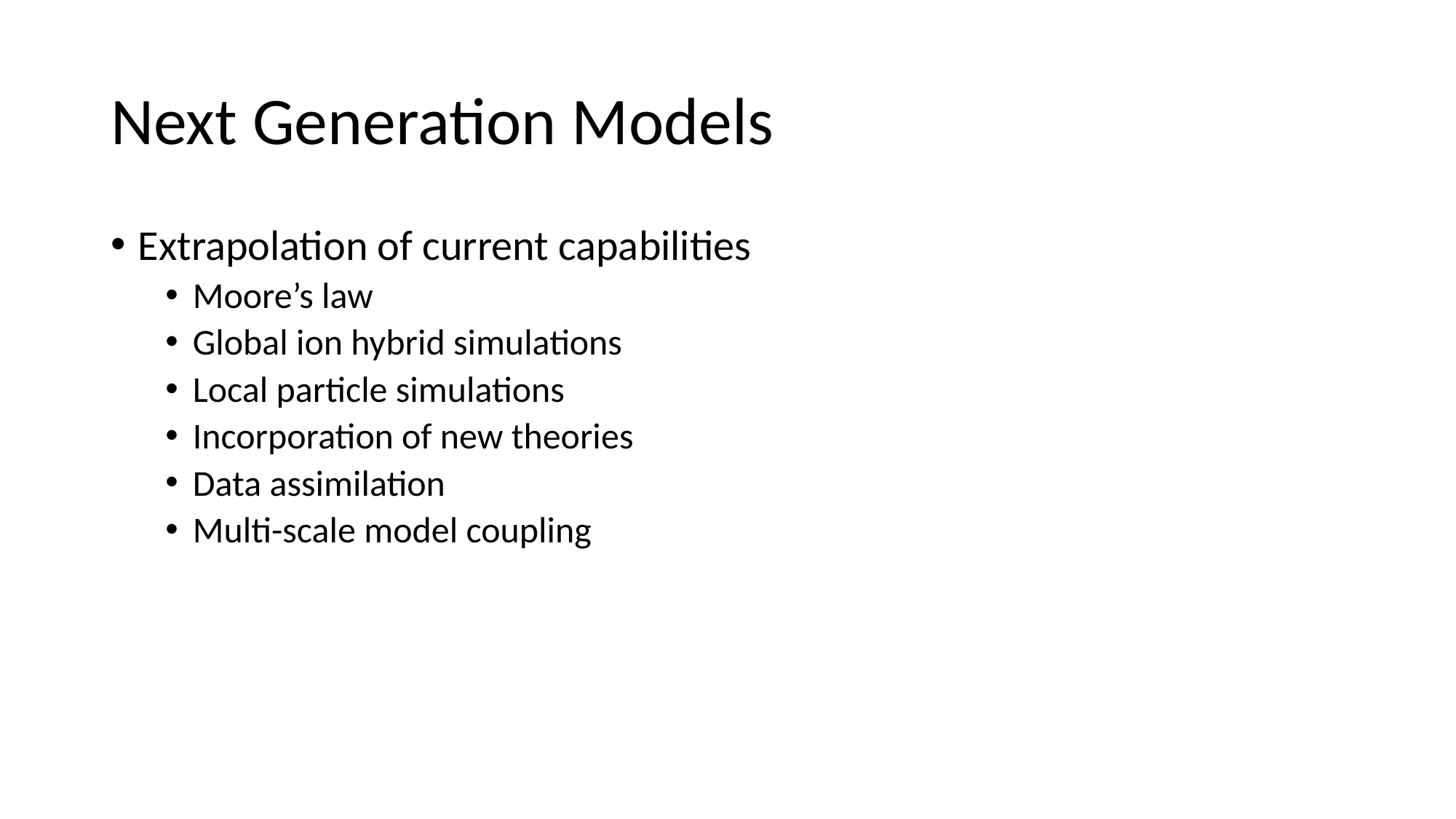

# Next Generation Models
Extrapolation of current capabilities
Moore’s law
Global ion hybrid simulations
Local particle simulations
Incorporation of new theories
Data assimilation
Multi-scale model coupling